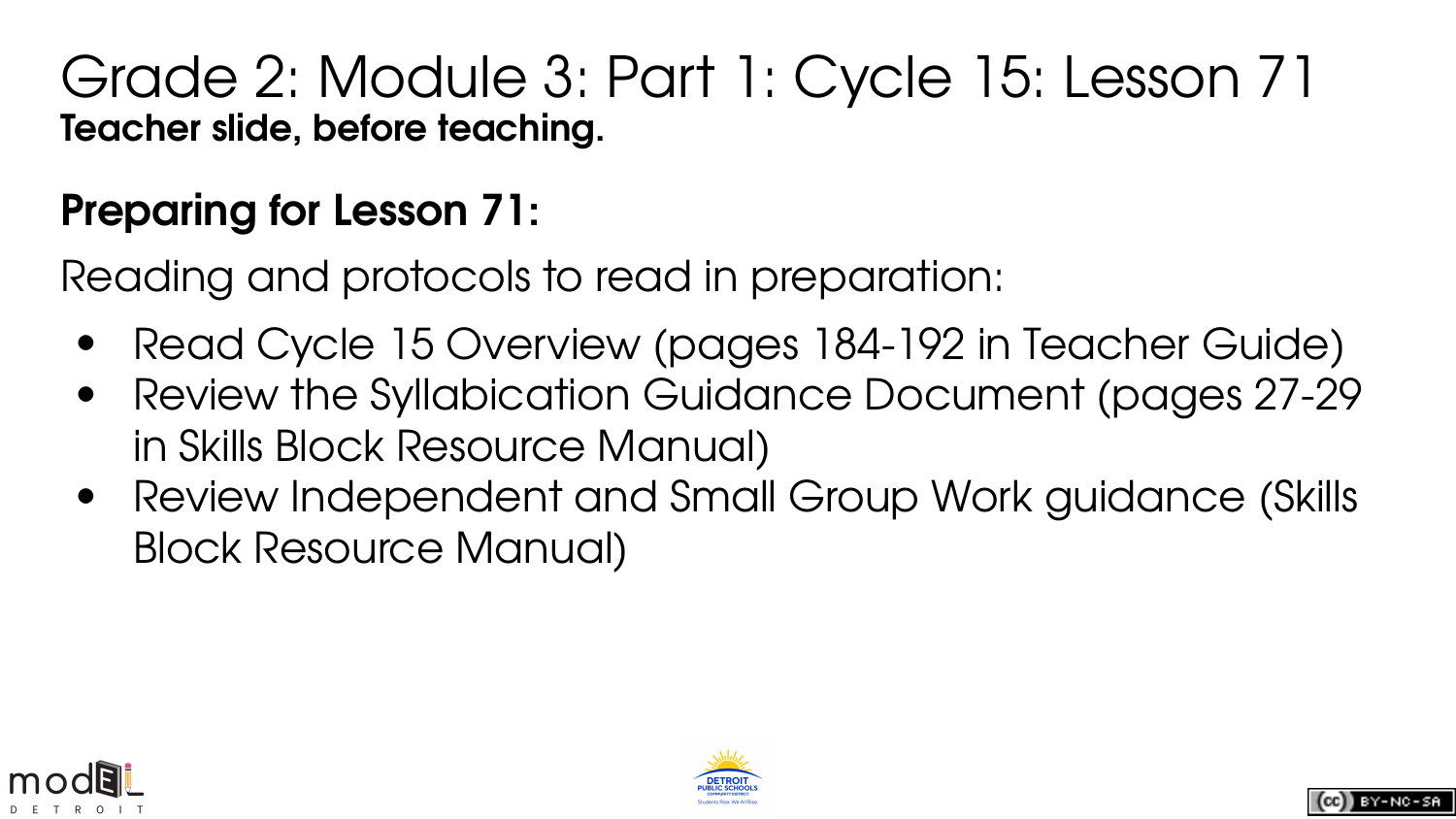

# Grade 2: Module 3: Part 1: Cycle 15: Lesson 71
Teacher slide, before teaching.
Preparing for Lesson 71:
Reading and protocols to read in preparation:
Read Cycle 15 Overview (pages 184-192 in Teacher Guide)
Review the Syllabication Guidance Document (pages 27-29 in Skills Block Resource Manual)
Review Independent and Small Group Work guidance (Skills Block Resource Manual)